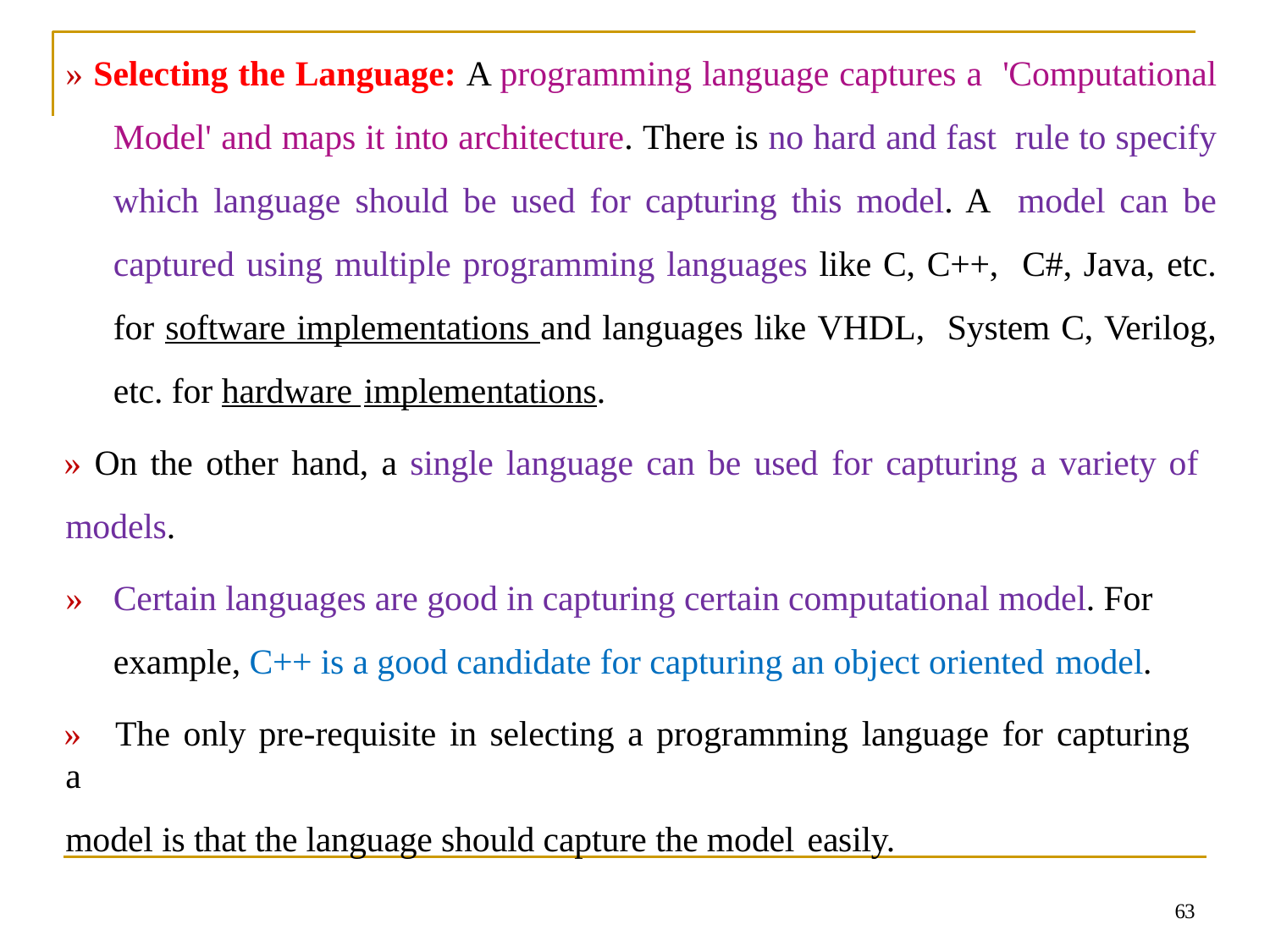

» Selecting the Language: A programming language captures a  'Computational Model' and maps it into architecture. There is no hard and fast  rule to specify which language should be used for capturing this model. A  model can be captured using multiple programming languages like C, C++,  C#, Java, etc. for software implementations and languages like VHDL,  System C, Verilog, etc. for hardware implementations.
» On the other hand, a single language can be used for capturing a variety of
models.
»	Certain languages are good in capturing certain computational model. For  example, C++ is a good candidate for capturing an object oriented model.
»	The only pre-requisite in selecting a programming language for capturing a
model is that the language should capture the model easily.
63